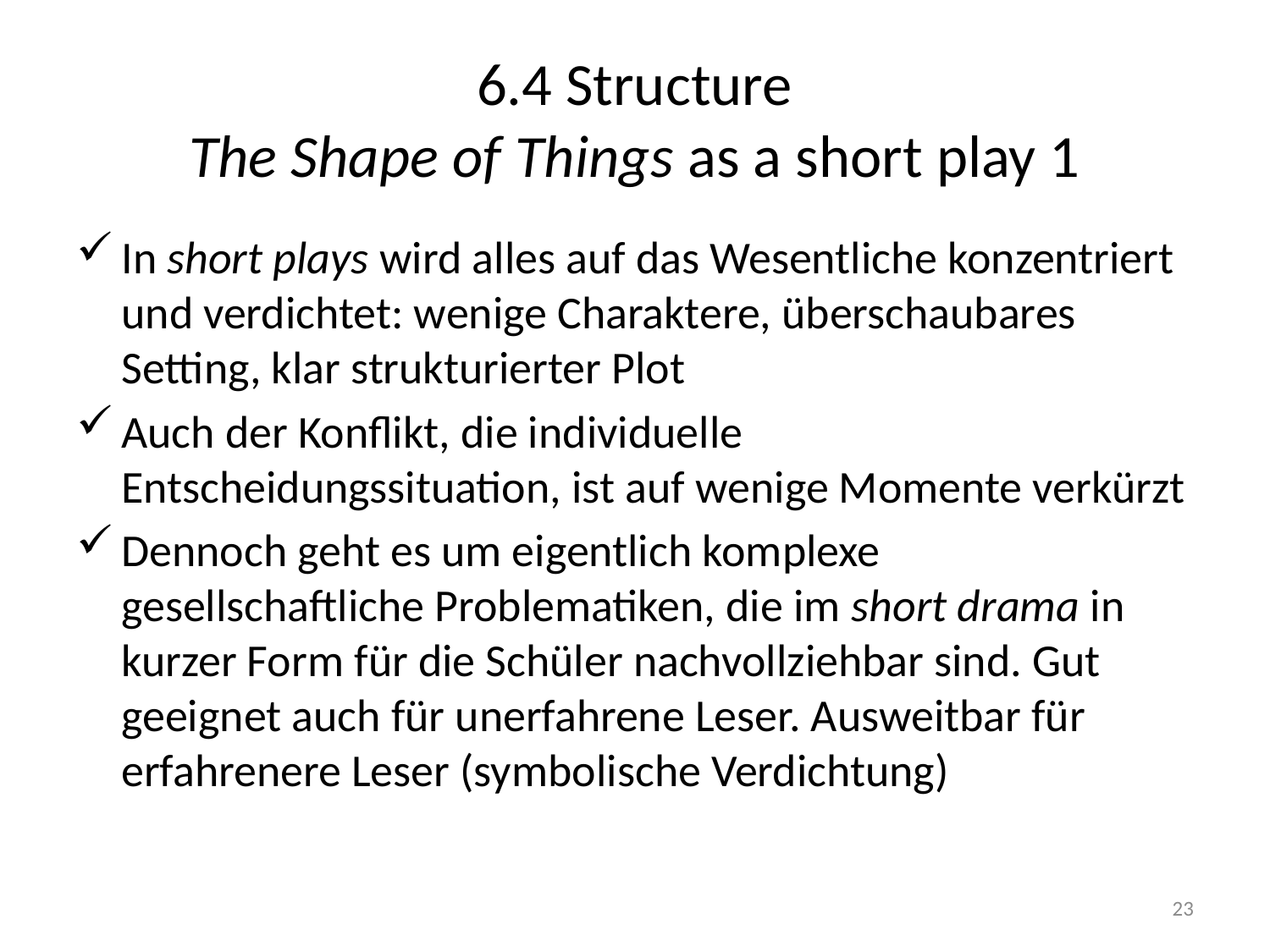

# 6.4 Structure The Shape of Things as a short play 1
In short plays wird alles auf das Wesentliche konzentriert und verdichtet: wenige Charaktere, überschaubares Setting, klar strukturierter Plot
Auch der Konflikt, die individuelle Entscheidungssituation, ist auf wenige Momente verkürzt
Dennoch geht es um eigentlich komplexe gesellschaftliche Problematiken, die im short drama in kurzer Form für die Schüler nachvollziehbar sind. Gut geeignet auch für unerfahrene Leser. Ausweitbar für erfahrenere Leser (symbolische Verdichtung)

23